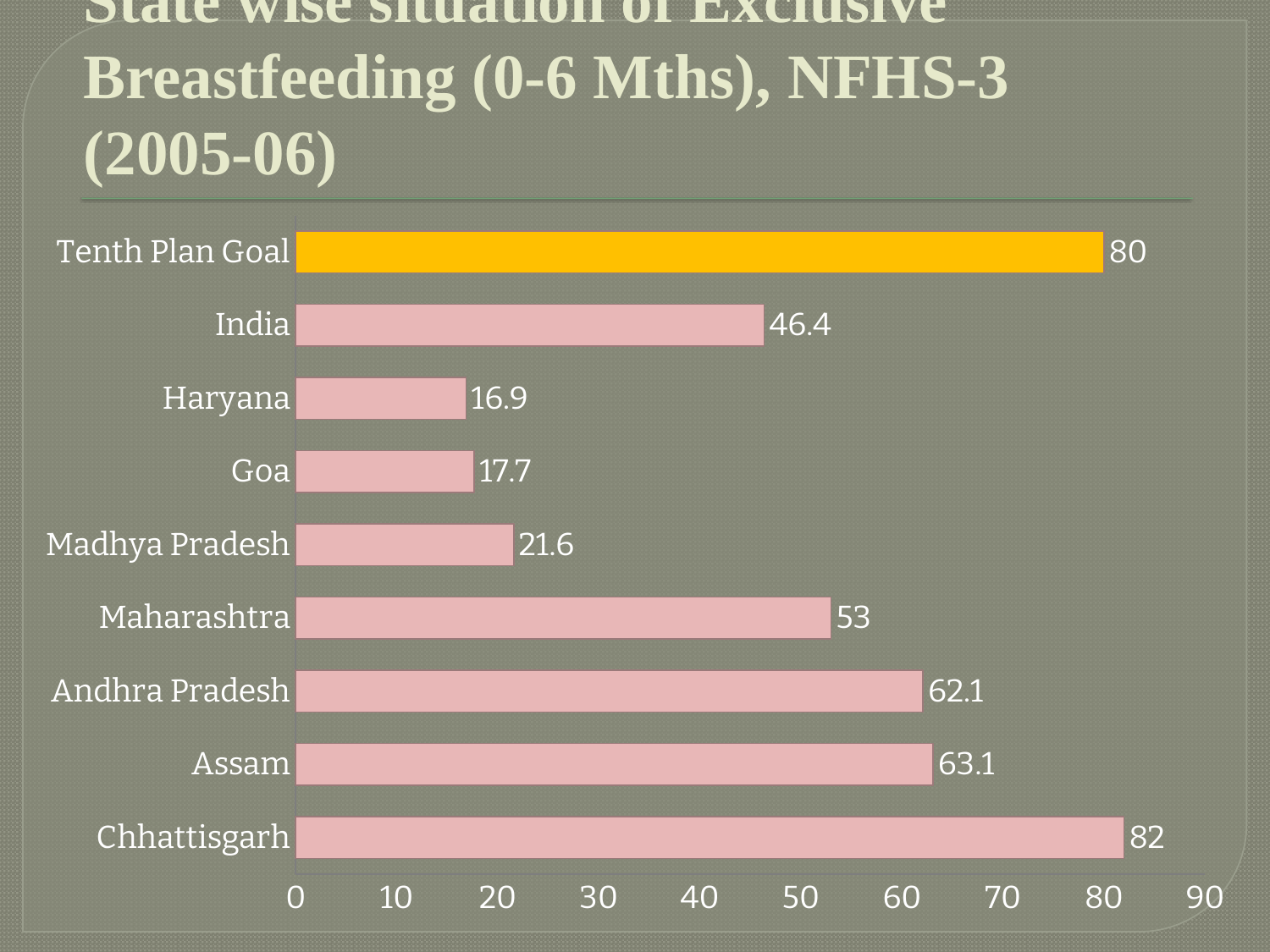

# State wise situation of Exclusive Breastfeeding (0-6 Mths), NFHS-3 (2005-06)

### Chart

| Category | Percantage of Exclusive Breast Feeding (0-6 Mths) |
|---|---|
| Chhattisgarh | 82.0 |
| Assam | 63.1 |
| Andhra Pradesh | 62.1 |
| Maharashtra | 53.0 |
| Madhya Pradesh | 21.6 |
| Goa | 17.7 |
| Haryana | 16.9 |
| India | 46.4 |
| Tenth Plan Goal | 80.0 |